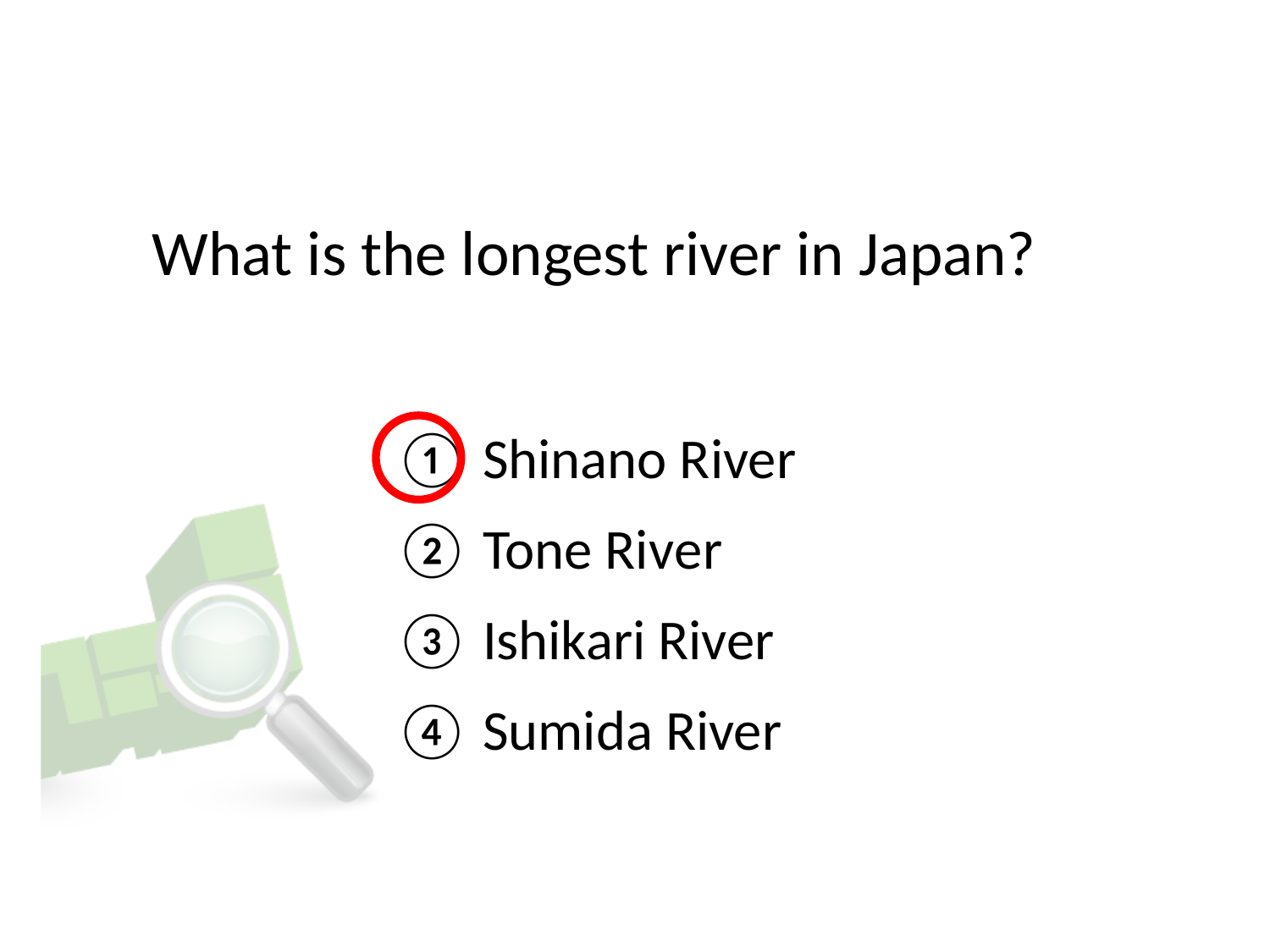

# What is the longest river in Japan?

① Shinano River
② Tone River
③ Ishikari River
④ Sumida River